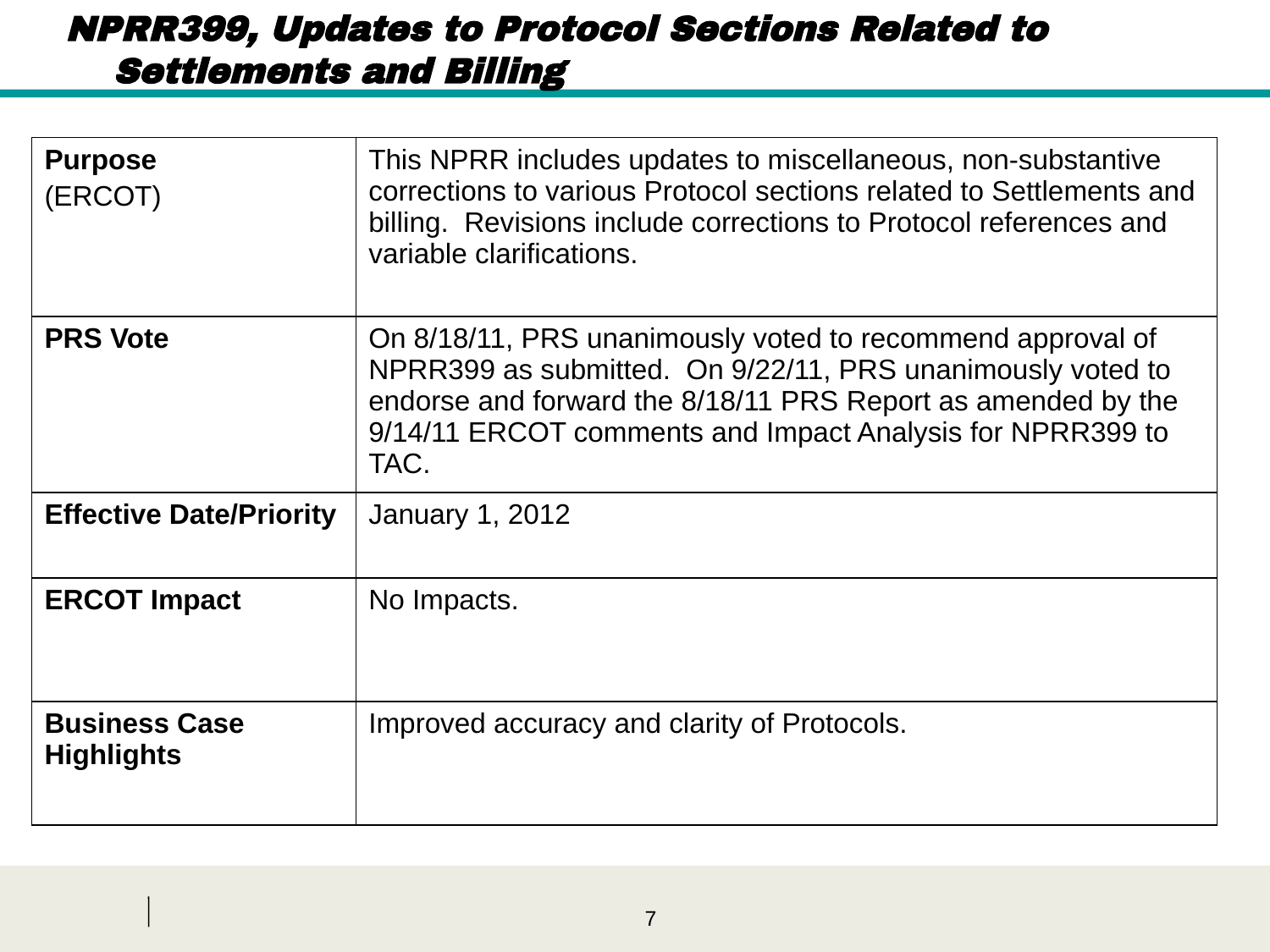

NPRR399, Updates to Protocol Sections Related to Settlements and Billing
| Purpose (ERCOT) | This NPRR includes updates to miscellaneous, non-substantive corrections to various Protocol sections related to Settlements and billing. Revisions include corrections to Protocol references and variable clarifications. |
| --- | --- |
| PRS Vote | On 8/18/11, PRS unanimously voted to recommend approval of NPRR399 as submitted. On 9/22/11, PRS unanimously voted to endorse and forward the 8/18/11 PRS Report as amended by the 9/14/11 ERCOT comments and Impact Analysis for NPRR399 to TAC. |
| Effective Date/Priority | January 1, 2012 |
| ERCOT Impact | No Impacts. |
| Business Case Highlights | Improved accuracy and clarity of Protocols. |